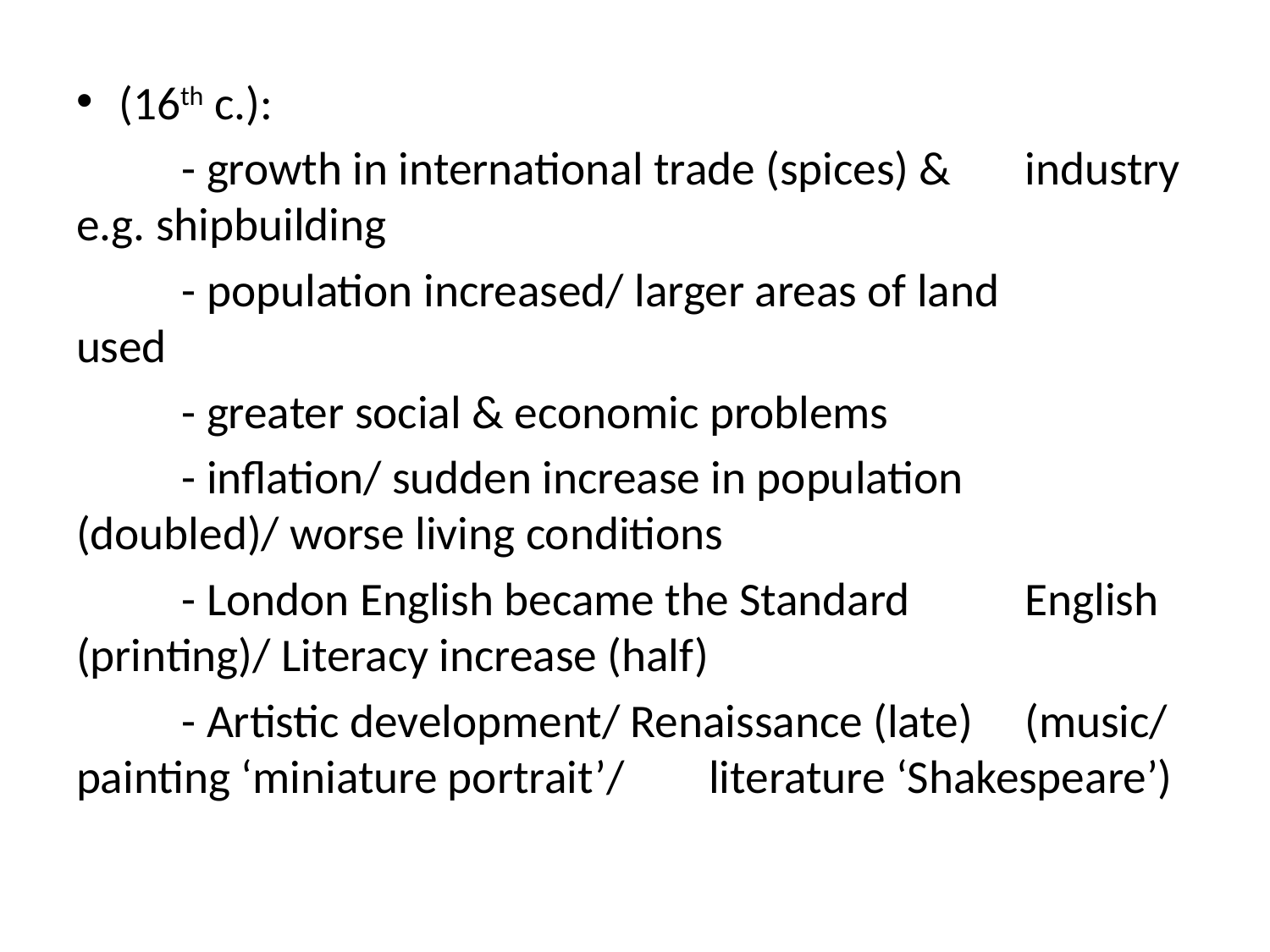

(16th c.):
	- growth in international trade (spices) &	industry e.g. shipbuilding
	- population increased/ larger areas of land   	used
	- greater social & economic problems
	- inflation/ sudden increase in population 	(doubled)/ worse living conditions
	- London English became the Standard 	English (printing)/ Literacy increase (half)
	- Artistic development/ Renaissance (late)	(music/ painting ‘miniature portrait’/ 	literature ‘Shakespeare’)